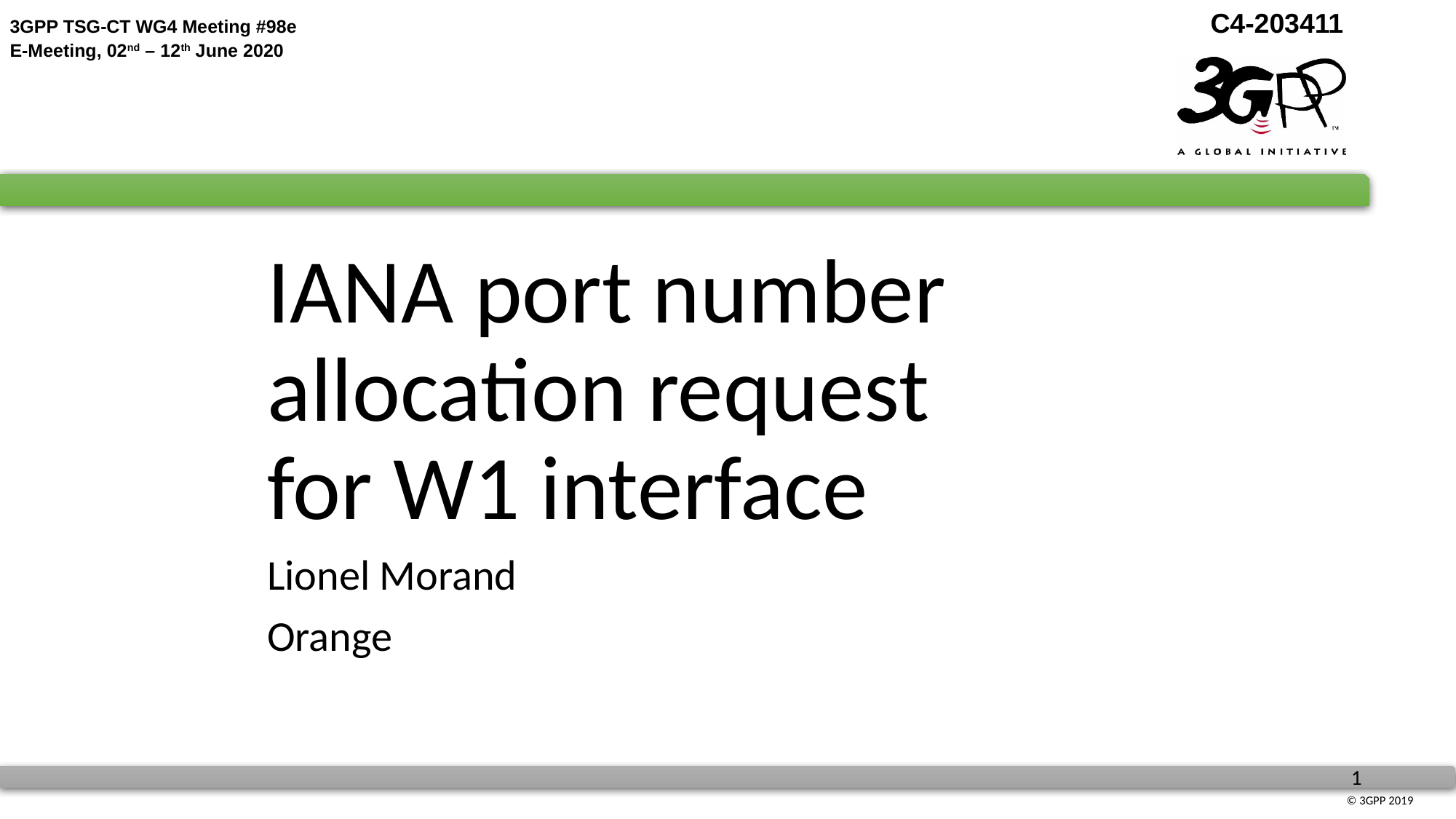

# IANA port number allocation request for W1 interface
Lionel Morand
Orange